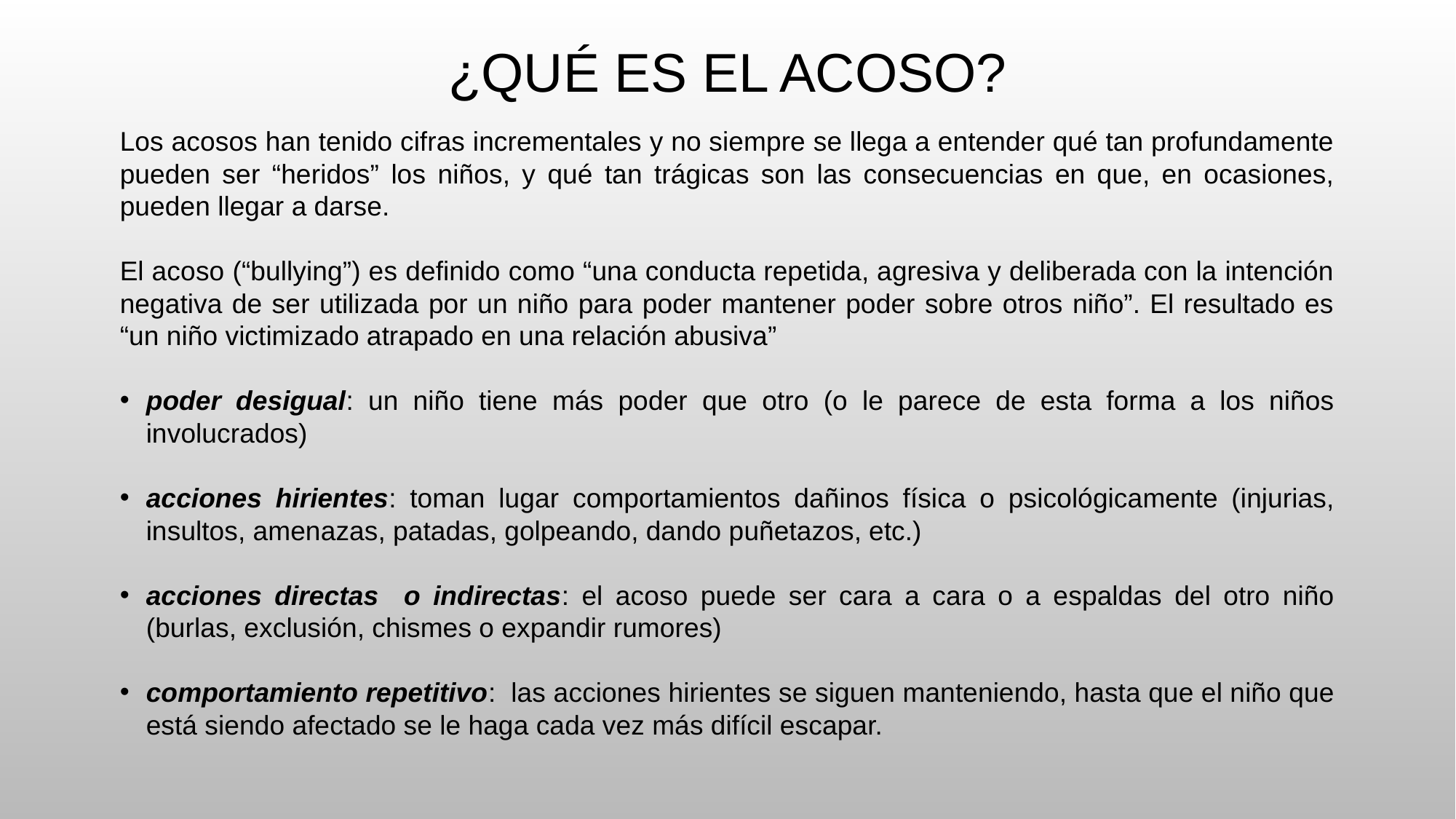

# ¿QUÉ ES EL ACOSO?
Los acosos han tenido cifras incrementales y no siempre se llega a entender qué tan profundamente pueden ser “heridos” los niños, y qué tan trágicas son las consecuencias en que, en ocasiones, pueden llegar a darse.

El acoso (“bullying”) es definido como “una conducta repetida, agresiva y deliberada con la intención negativa de ser utilizada por un niño para poder mantener poder sobre otros niño”. El resultado es “un niño victimizado atrapado en una relación abusiva”

poder desigual: un niño tiene más poder que otro (o le parece de esta forma a los niños involucrados)

acciones hirientes: toman lugar comportamientos dañinos física o psicológicamente (injurias, insultos, amenazas, patadas, golpeando, dando puñetazos, etc.)

acciones directas  o indirectas: el acoso puede ser cara a cara o a espaldas del otro niño (burlas, exclusión, chismes o expandir rumores)

comportamiento repetitivo:  las acciones hirientes se siguen manteniendo, hasta que el niño que está siendo afectado se le haga cada vez más difícil escapar.